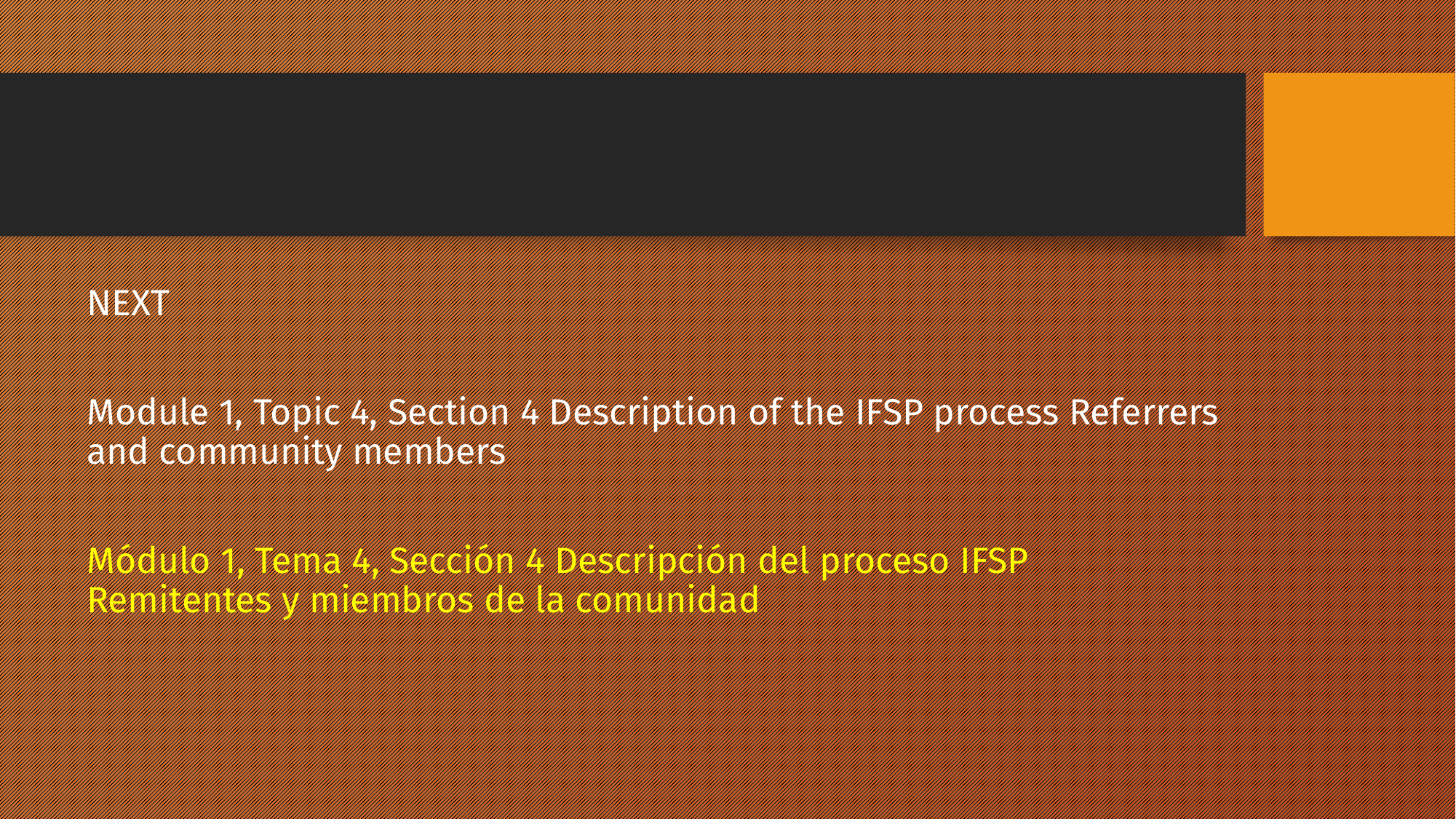

#
NEXT

Module 1, Topic 4, Section 4 Description of the IFSP process Referrers and community members

Módulo 1, Tema 4, Sección 4 Descripción del proceso IFSP Remitentes y miembros de la comunidad